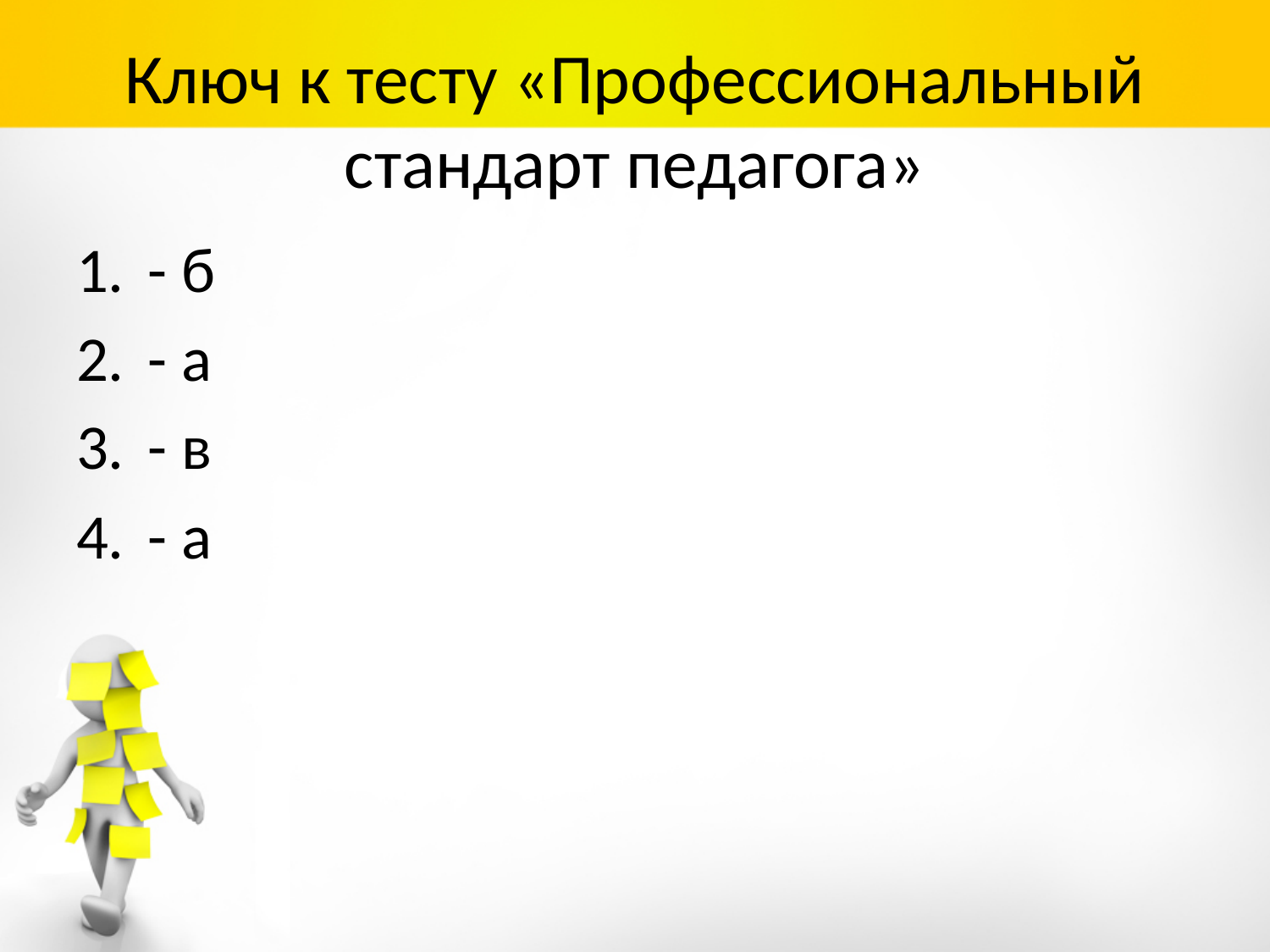

# Ключ к тесту «Профессиональный стандарт педагога»
- б
- а
- в
- а